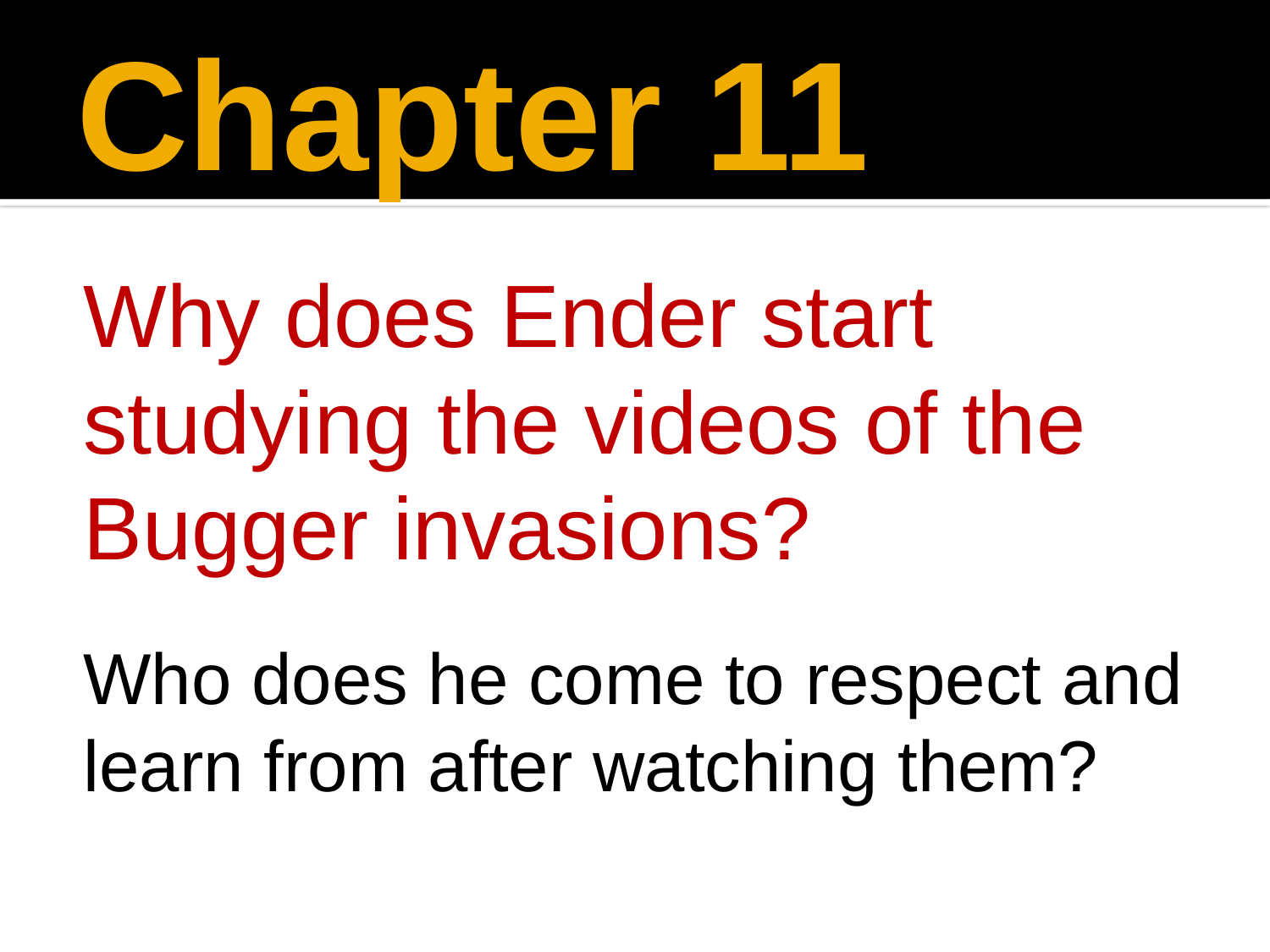

# Chapter 11
Why does Ender start studying the videos of the Bugger invasions?

Who does he come to respect and learn from after watching them?